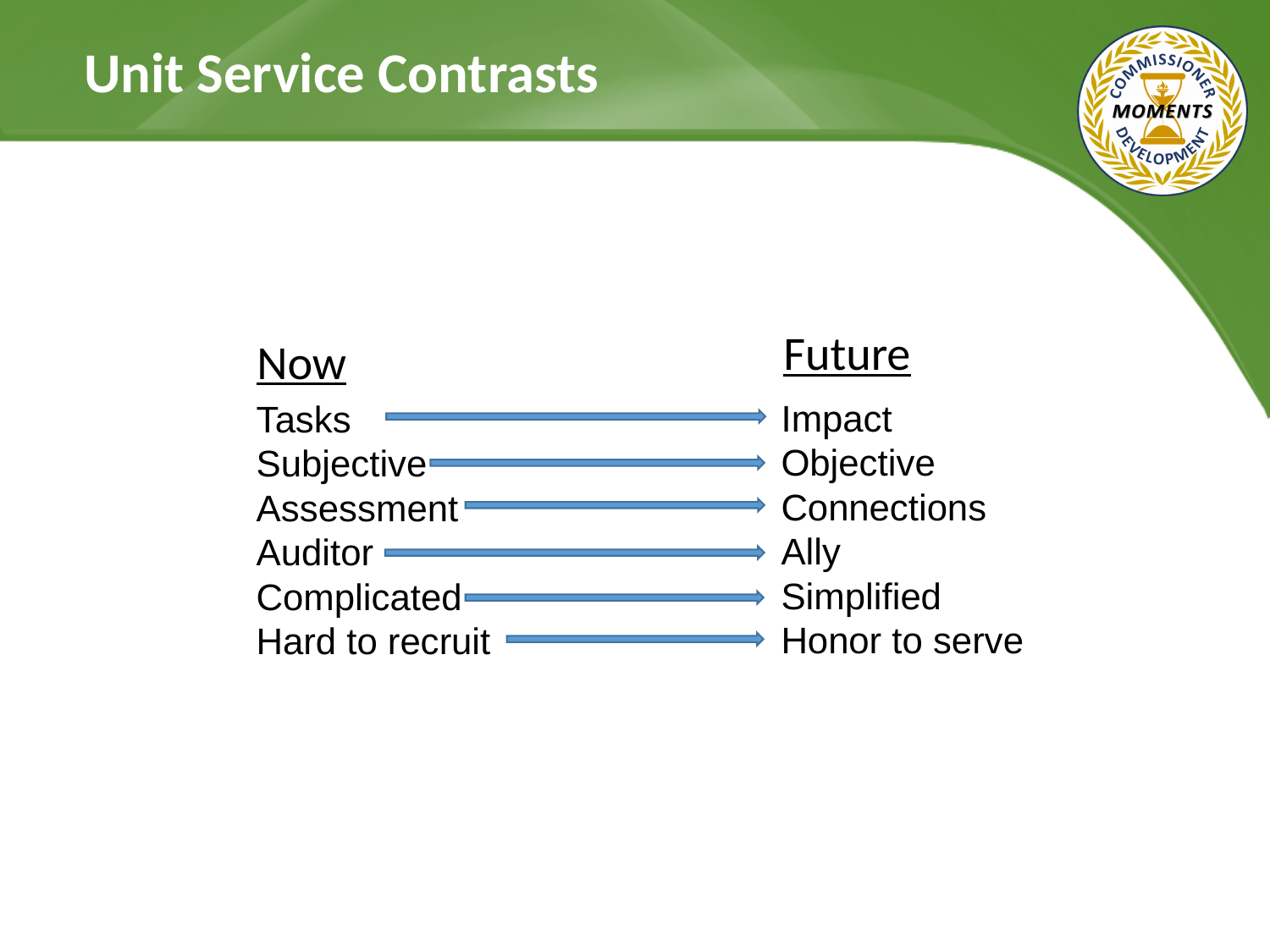

Unit Service Contrasts
Future
Now
Impact
Objective
Connections
Ally
Simplified
Honor to serve
Tasks
Subjective
Assessment
Auditor
Complicated
Hard to recruit